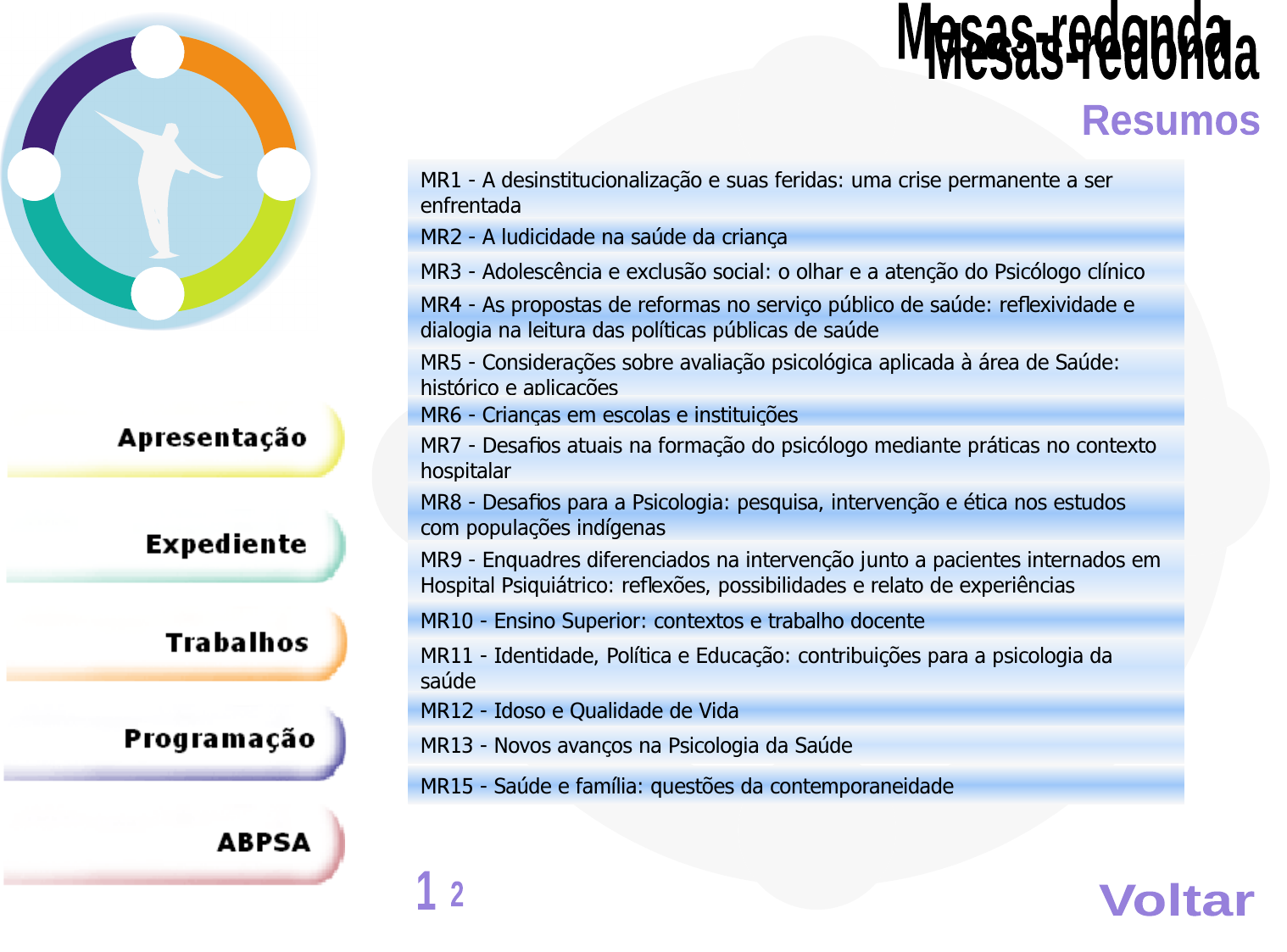

Mesas-redonda
Mesas-redonda
Resumos
MR1 - A desinstitucionalização e suas feridas: uma crise permanente a ser enfrentada
MR2 - A ludicidade na saúde da criança
MR3 - Adolescência e exclusão social: o olhar e a atenção do Psicólogo clínico
MR4 - As propostas de reformas no serviço público de saúde: reflexividade e
dialogia na leitura das políticas públicas de saúde

MR5 - Considerações sobre avaliação psicológica aplicada à área de Saúde:
histórico e aplicações
MR6 - Crianças em escolas e instituições
MR7 - Desafios atuais na formação do psicólogo mediante práticas no contexto
hospitalar
MR8 - Desafios para a Psicologia: pesquisa, intervenção e ética nos estudos com populações indígenas
MR9 - Enquadres diferenciados na intervenção junto a pacientes internados em
Hospital Psiquiátrico: reflexões, possibilidades e relato de experiências
MR10 - Ensino Superior: contextos e trabalho docente
MR11 - Identidade, Política e Educação: contribuições para a psicologia da saúde
MR12 - Idoso e Qualidade de Vida
MR13 - Novos avanços na Psicologia da Saúde
MR15 - Saúde e família: questões da contemporaneidade
1
2
Voltar